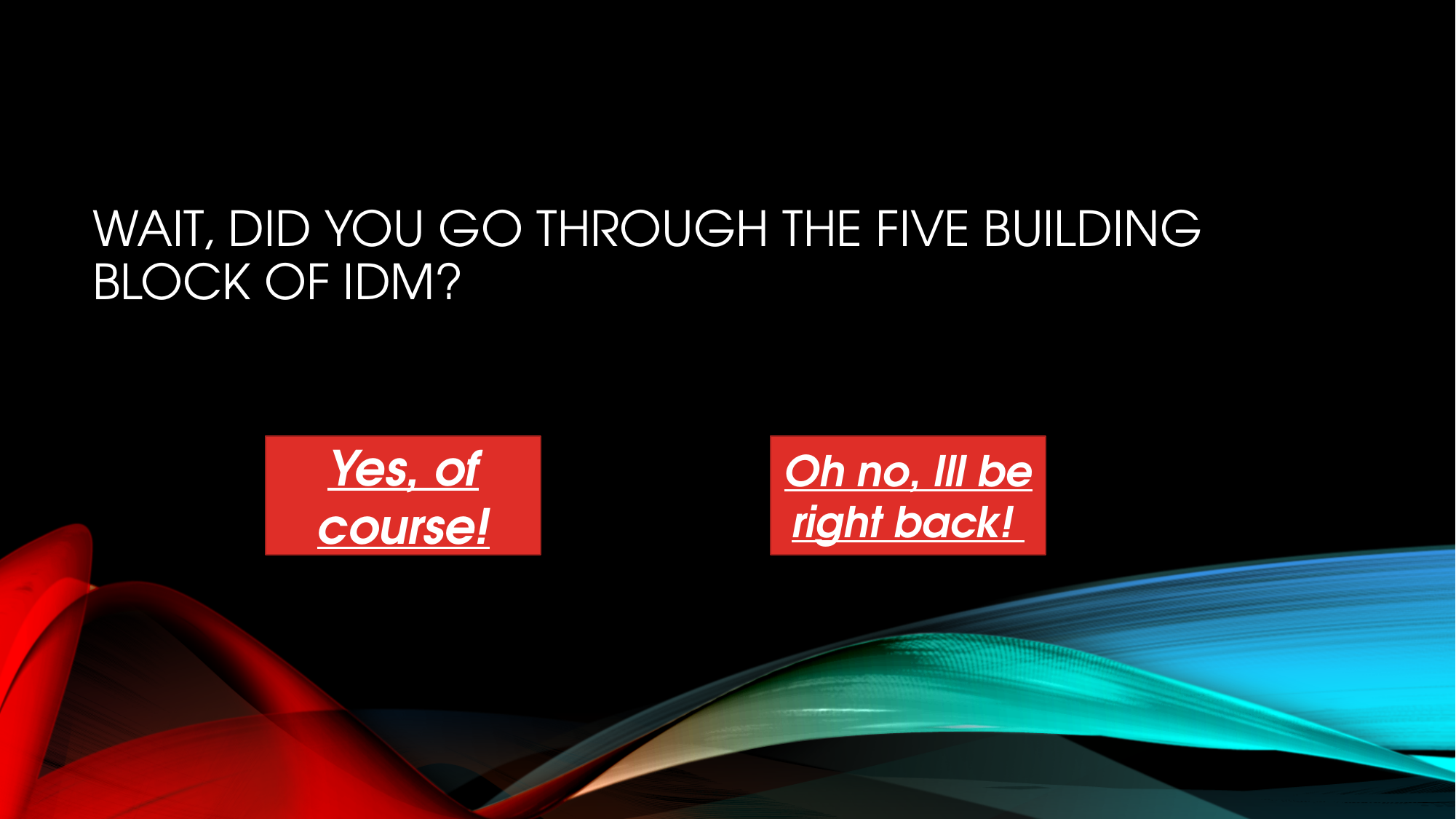

# Wait, Did you go through the five building block of IDM?

Yes, of course!
Oh no, Ill be right back!